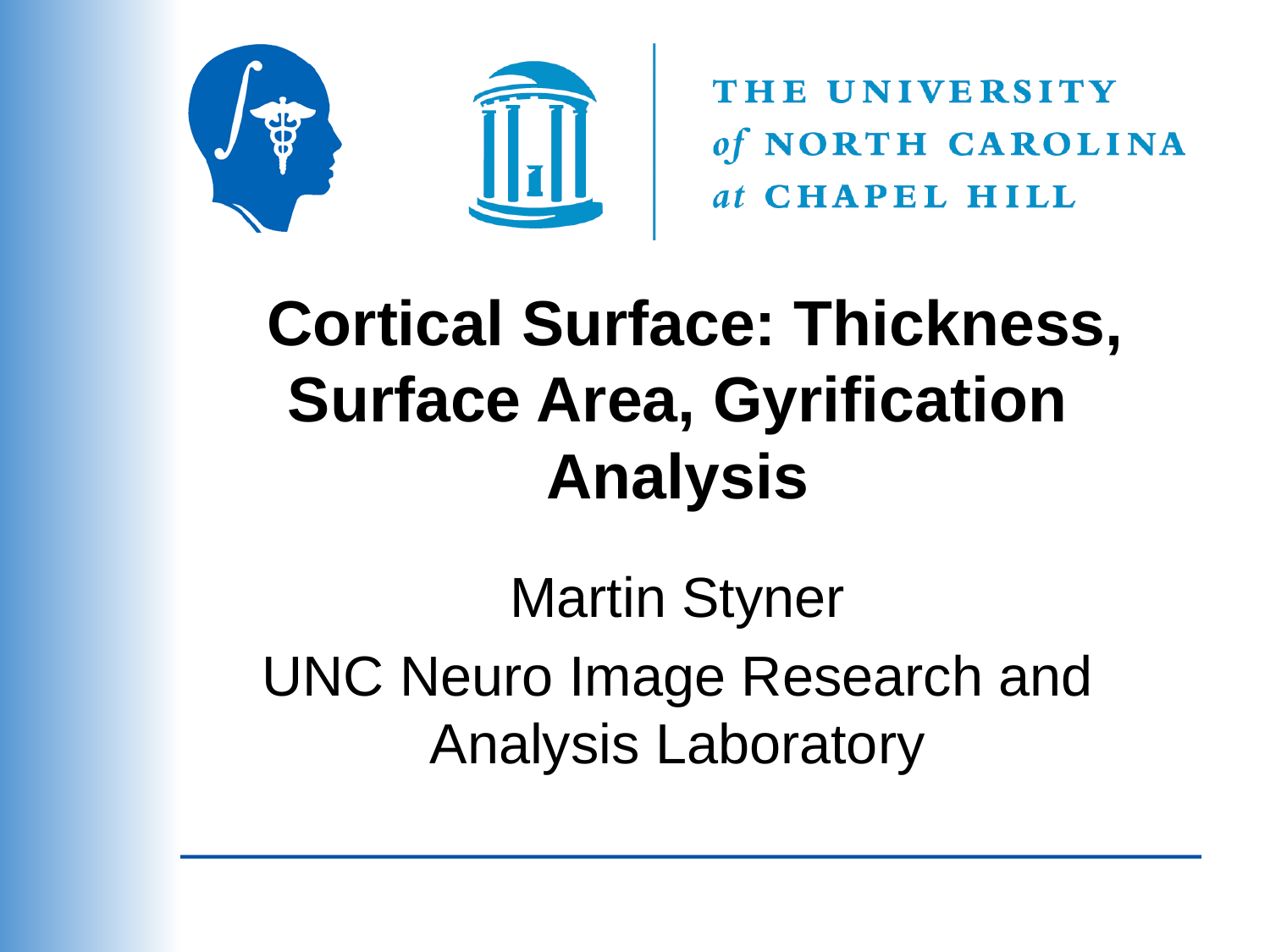

# Cortical Surface: Thickness, Surface Area, Gyrification Analysis
Martin Styner
UNC Neuro Image Research and Analysis Laboratory